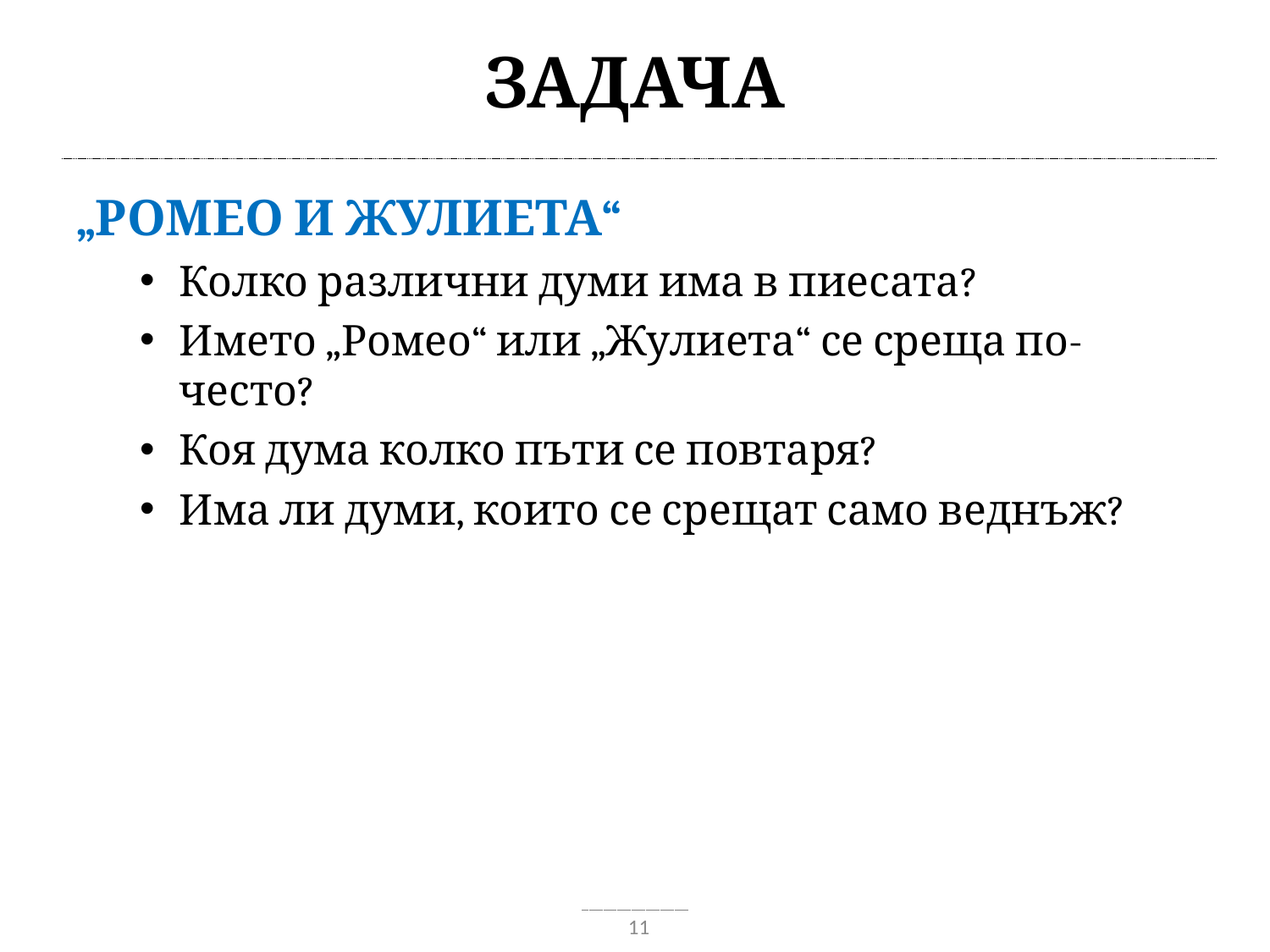

# Задача
„Ромео и Жулиета“
Колко различни думи има в пиесата?
Името „Ромео“ или „Жулиета“ се среща по-често?
Коя дума колко пъти се повтаря?
Има ли думи, които се срещат само веднъж?
11